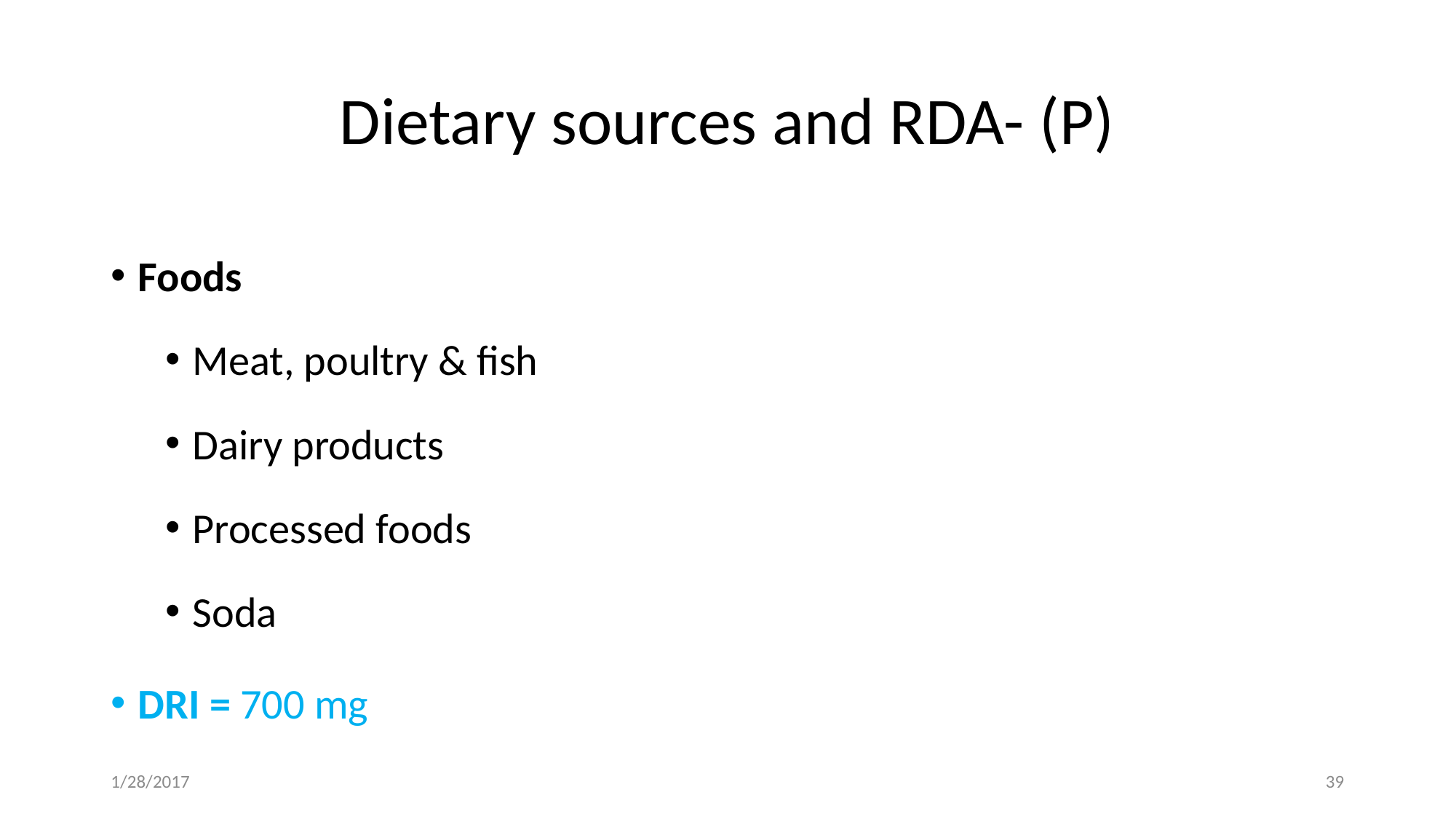

# Dietary sources and RDA- (P)
Foods
Meat, poultry & fish
Dairy products
Processed foods
Soda
DRI = 700 mg

1/28/2017
39